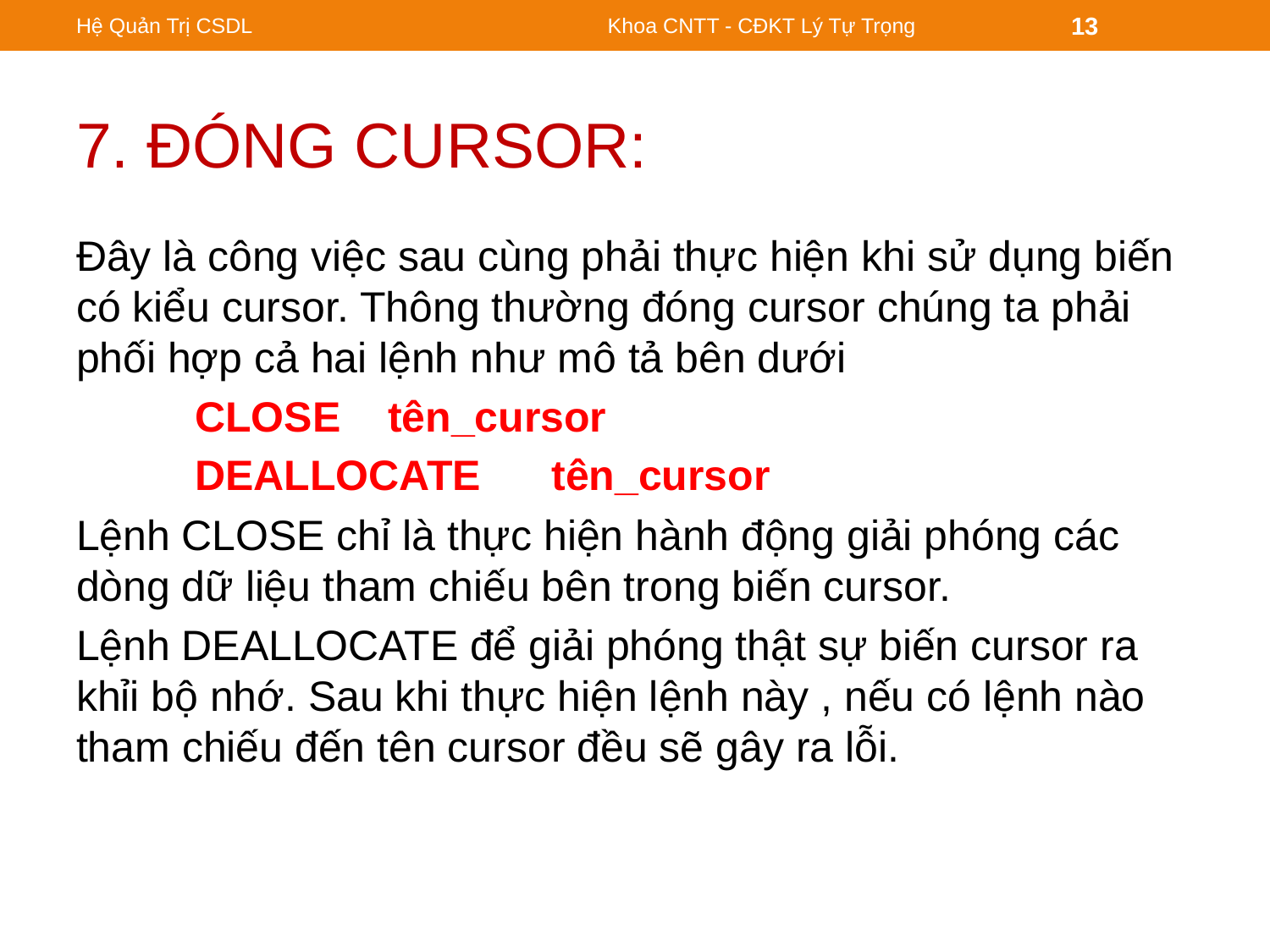

Hệ Quản Trị CSDL
Khoa CNTT - CĐKT Lý Tự Trọng
13
# 7. ĐÓNG CURSOR:
Đây là công việc sau cùng phải thực hiện khi sử dụng biến có kiểu cursor. Thông thường đóng cursor chúng ta phải phối hợp cả hai lệnh như mô tả bên dưới
CLOSE    tên_cursor
DEALLOCATE      tên_cursor
Lệnh CLOSE chỉ là thực hiện hành động giải phóng các dòng dữ liệu tham chiếu bên trong biến cursor.
Lệnh DEALLOCATE để giải phóng thật sự biến cursor ra khỉi bộ nhớ. Sau khi thực hiện lệnh này , nếu có lệnh nào tham chiếu đến tên cursor đều sẽ gây ra lỗi.